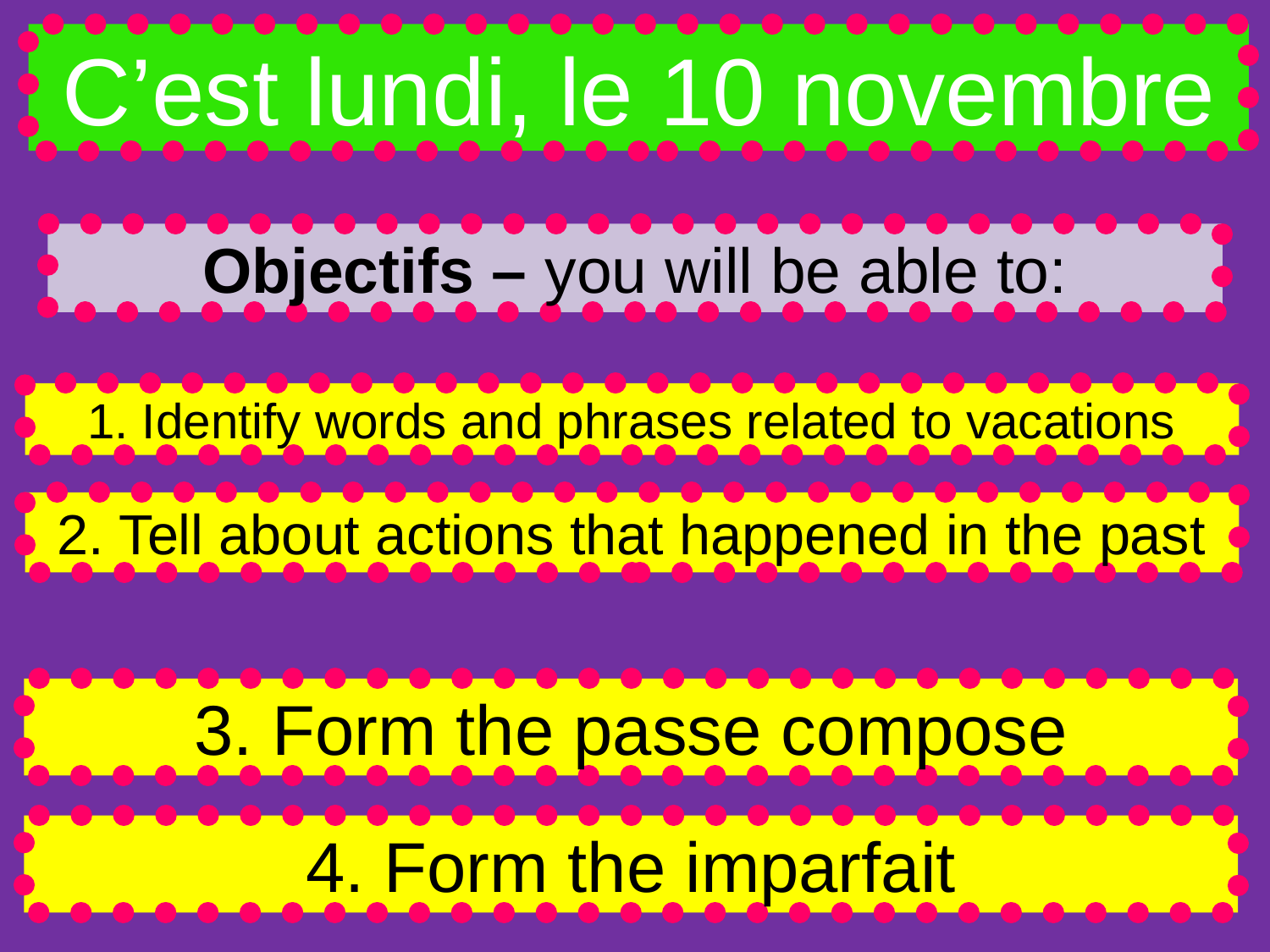

C’est lundi, le 10 novembre
Objectifs – you will be able to:
1. Identify words and phrases related to vacations
2. Tell about actions that happened in the past
3. Form the passe compose
4. Form the imparfait